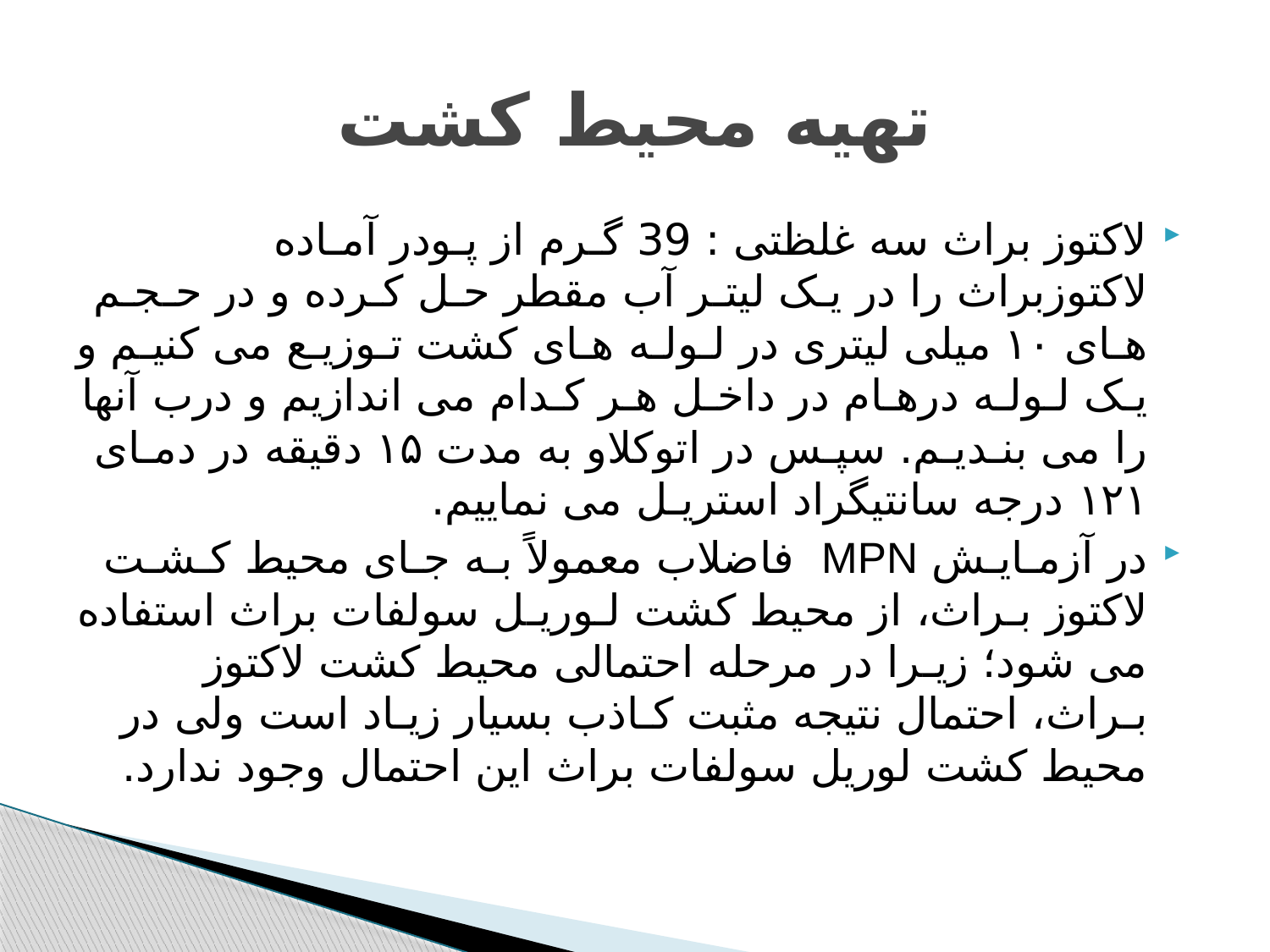

# تهیه محیط کشت
لاکتوز براث سه غلظتی : 39 گـرم از پـودر آمـاده لاکتوزبراث را در یـک لیتـر آب مقطر حـل کـرده و در حـجـم هـای ۱۰ میلی لیتری در لـولـه هـای کشت تـوزیـع می کنیـم و یـک لـولـه درهـام در داخـل هـر کـدام می اندازیم و درب آنها را می بنـدیـم. سپـس در اتوکلاو به مدت ۱۵ دقیقه در دمـای ۱۲۱ درجه سانتیگراد استریـل می نماییم.
در آزمـایـش MPN  فاضلاب معمولاً بـه جـای محیط کـشـت لاکتوز بـراث، از محیط کشت لـوریـل سولفات براث استفاده می شود؛ زیـرا در مرحله احتمالی محیط کشت لاکتوز بـراث، احتمال نتیجه مثبت کـاذب بسیار زیـاد است ولی در محیط کشت لوریل سولفات براث این احتمال وجود ندارد.